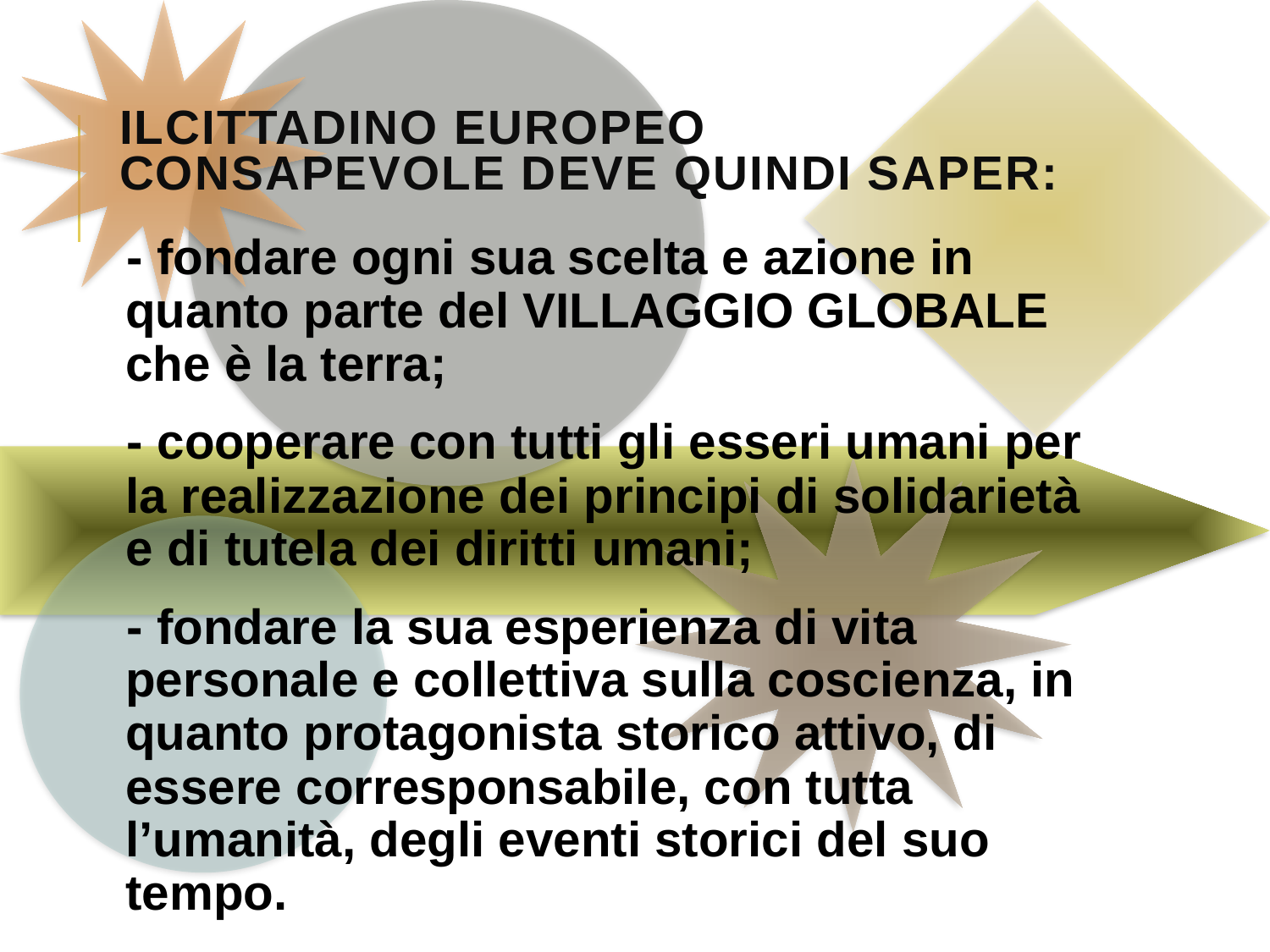

# ILCITTADINO EUROPEO CONSAPEVOLE DEVE QUINDI SAPER:
- fondare ogni sua scelta e azione in quanto parte del VILLAGGIO GLOBALE  che è la terra;
- cooperare con tutti gli esseri umani per la realizzazione dei principi di solidarietà e di tutela dei diritti umani;
- fondare la sua esperienza di vita personale e collettiva sulla coscienza, in quanto protagonista storico attivo, di essere corresponsabile, con tutta l’umanità, degli eventi storici del suo tempo.